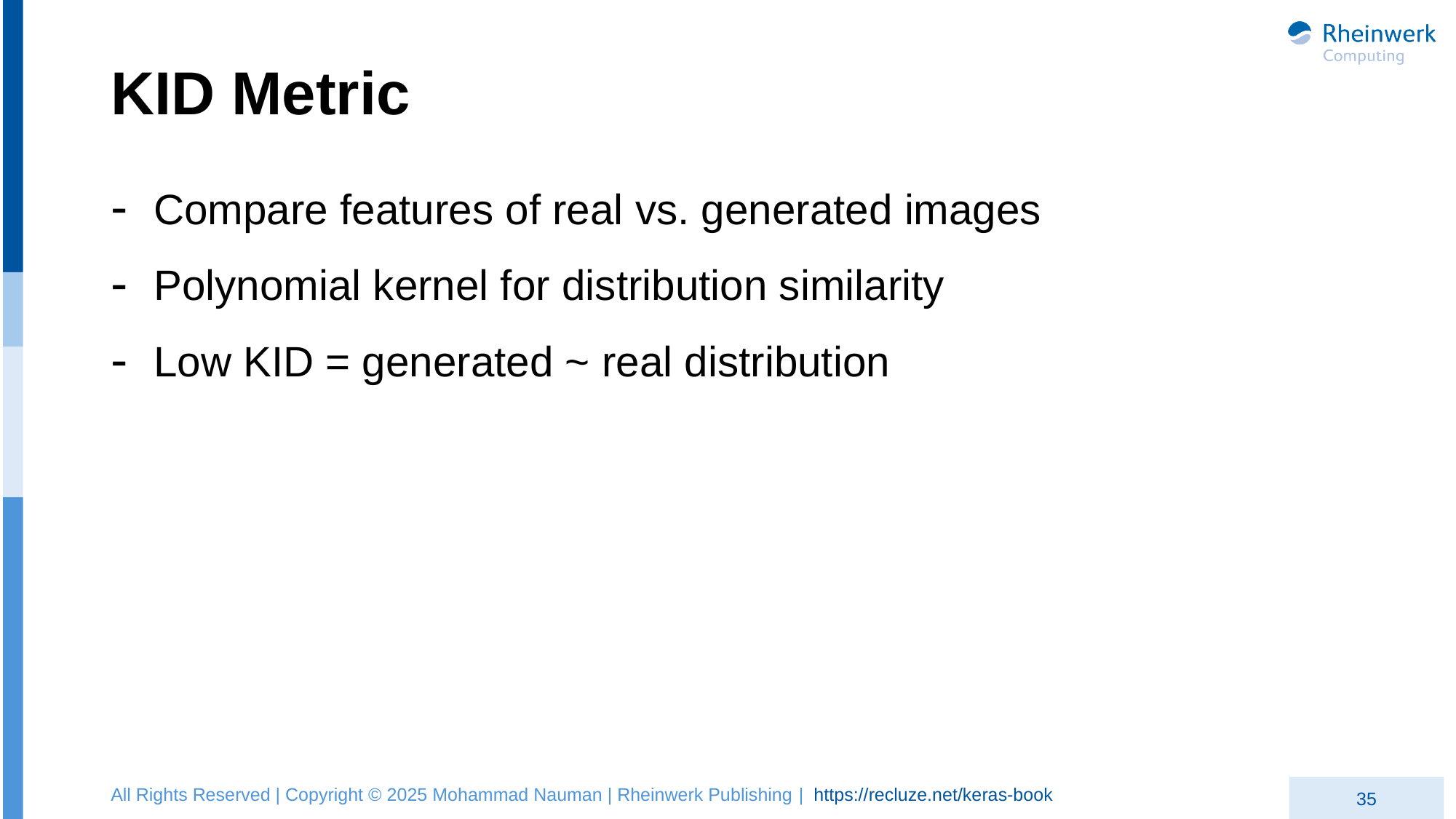

# KID Metric
Compare features of real vs. generated images
Polynomial kernel for distribution similarity
Low KID = generated ~ real distribution